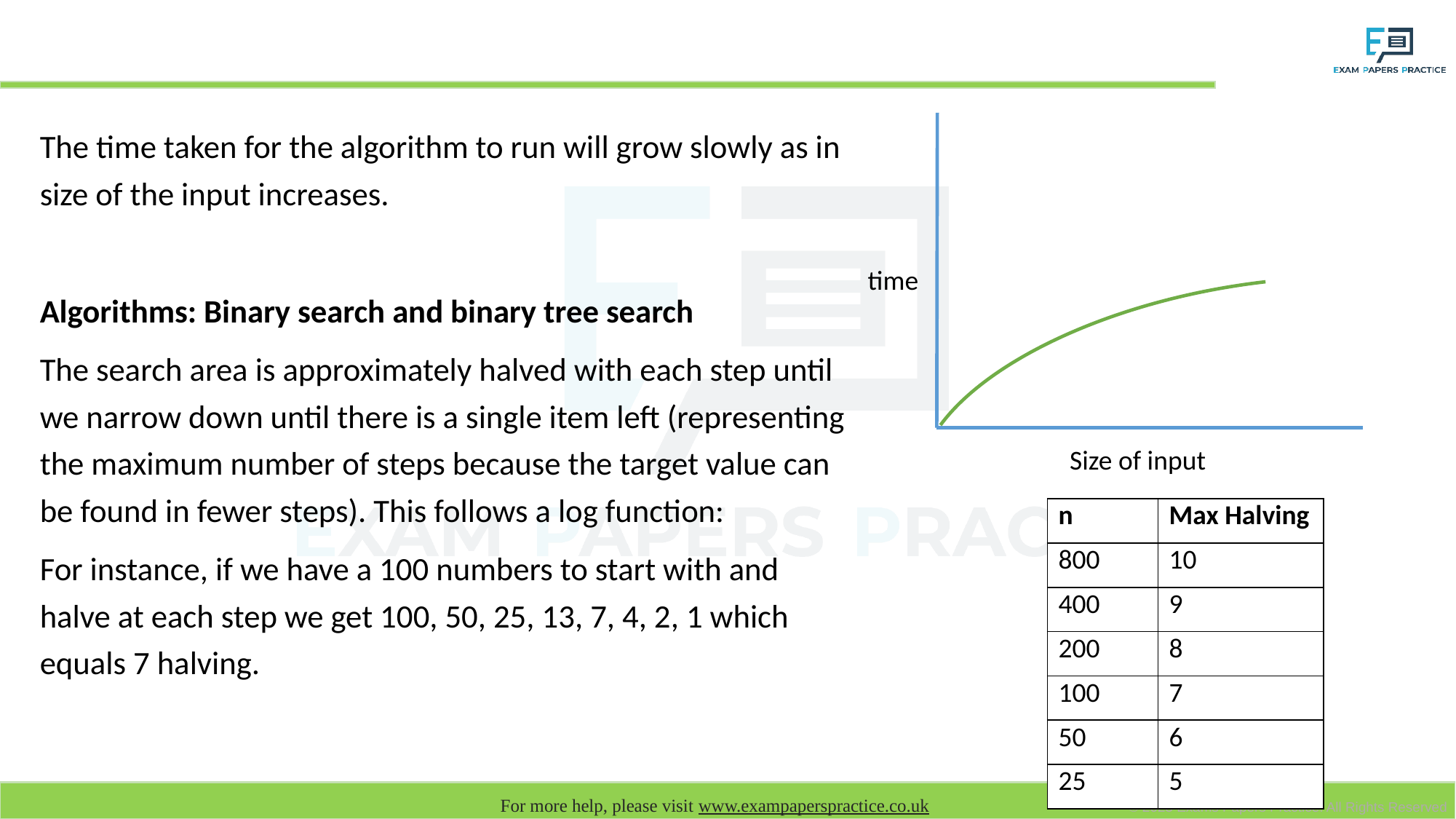

# Logarithmic time O(log n)
The time taken for the algorithm to run will grow slowly as in size of the input increases.

Algorithms: Binary search and binary tree search
The search area is approximately halved with each step until we narrow down until there is a single item left (representing the maximum number of steps because the target value can be found in fewer steps). This follows a log function:
For instance, if we have a 100 numbers to start with and halve at each step we get 100, 50, 25, 13, 7, 4, 2, 1 which equals 7 halving.

time

Size of input
| n | Max Halving |
| --- | --- |
| 800 | 10 |
| 400 | 9 |
| 200 | 8 |
| 100 | 7 |
| 50 | 6 |
| 25 | 5 |